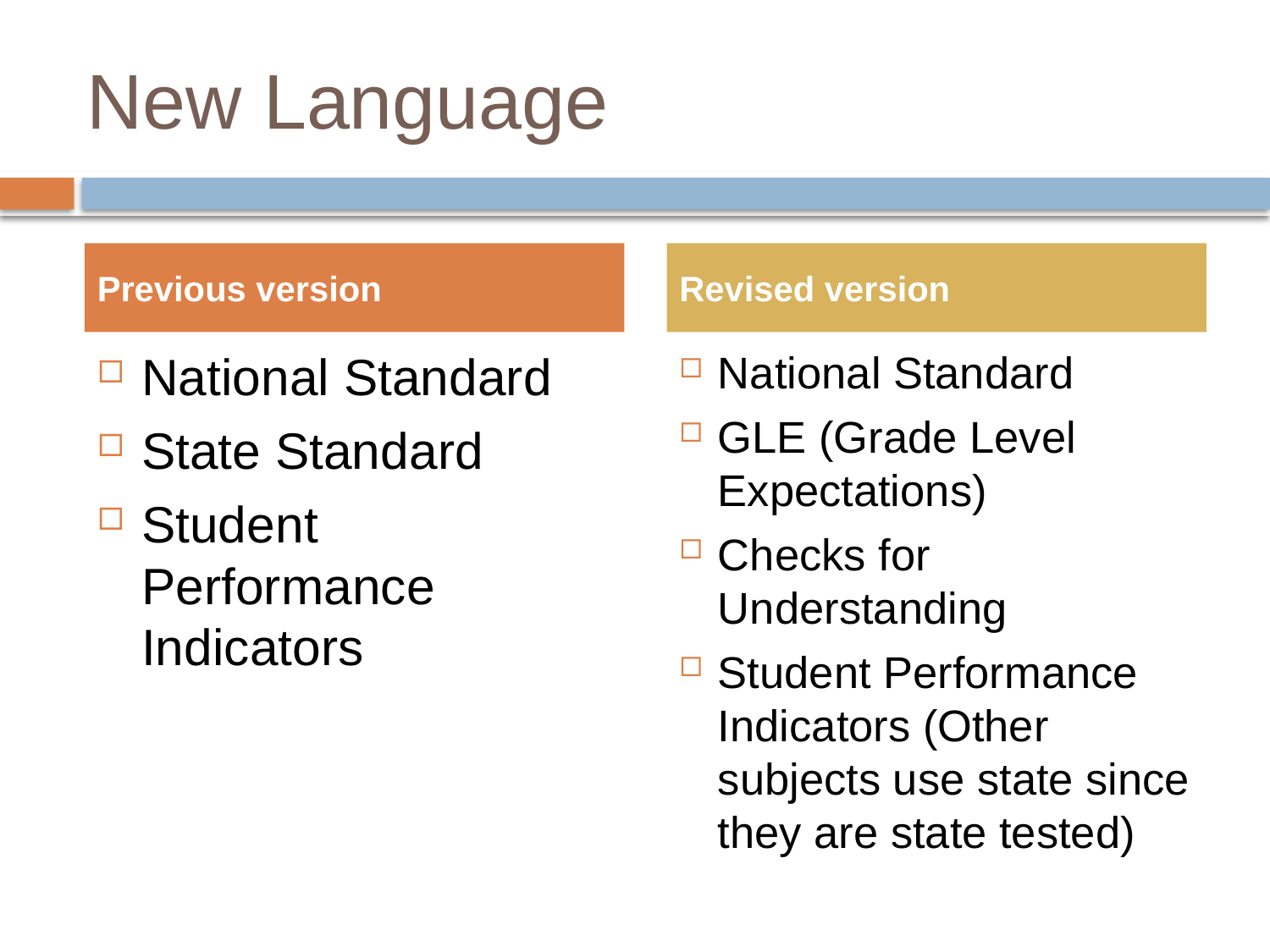

# New Language
Previous version
Revised version
National Standard
State Standard
Student Performance Indicators
National Standard
GLE (Grade Level Expectations)
Checks for Understanding
Student Performance Indicators (Other subjects use state since they are state tested)